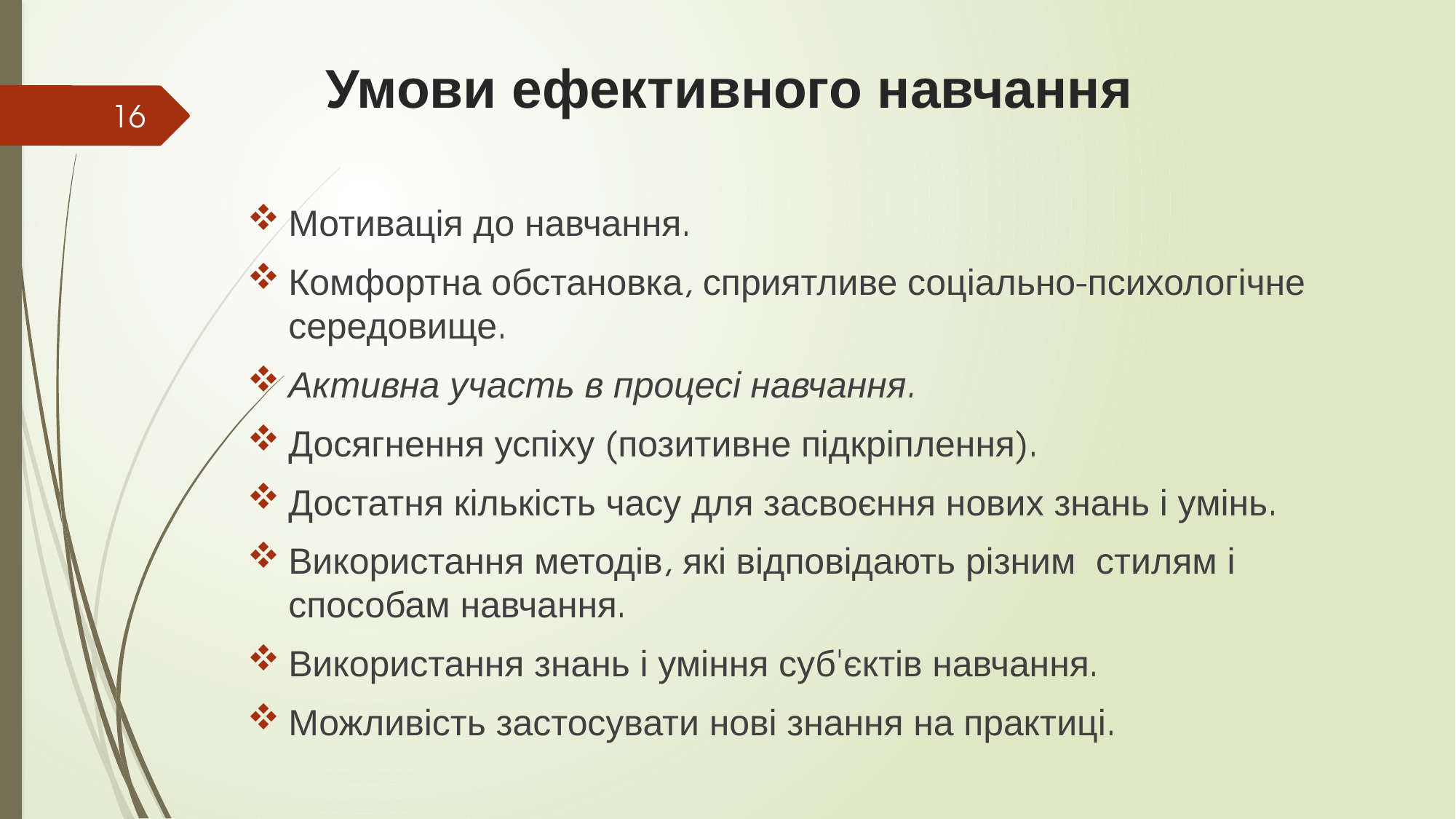

# Умови ефективного навчання
16
Мотивація до навчання.
Комфортна обстановка, сприятливе соціально-психологічне середовище.
Активна участь в процесі навчання.
Досягнення успіху (позитивне підкріплення).
Достатня кількість часу для засвоєння нових знань і умінь.
Використання методів, які відповідають різним  стилям і способам навчання.
Використання знань і уміння суб'єктів навчання.
Можливість застосувати нові знання на практиці.